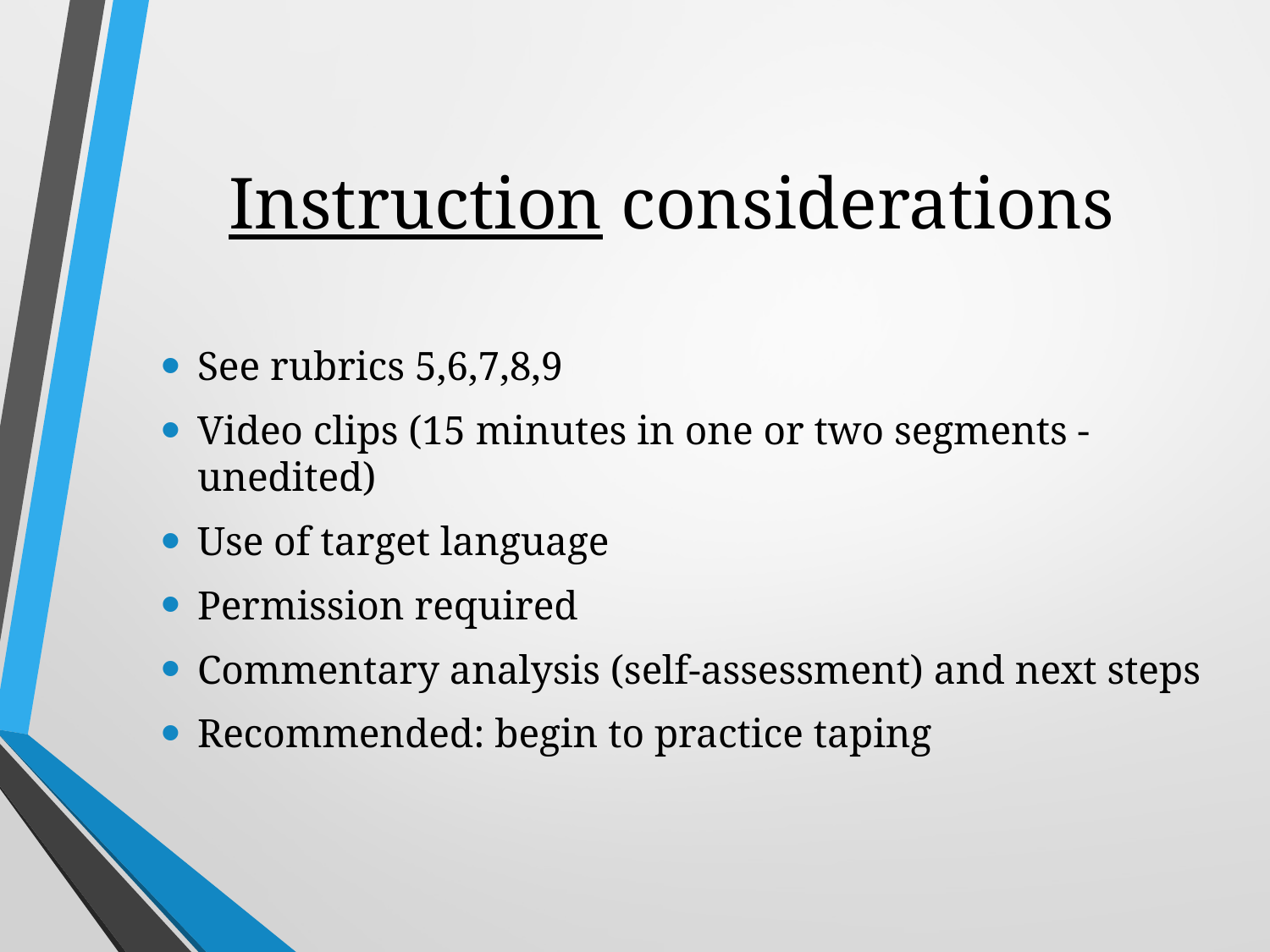

# Instruction considerations
See rubrics 5,6,7,8,9
Video clips (15 minutes in one or two segments - unedited)
Use of target language
Permission required
Commentary analysis (self-assessment) and next steps
Recommended: begin to practice taping